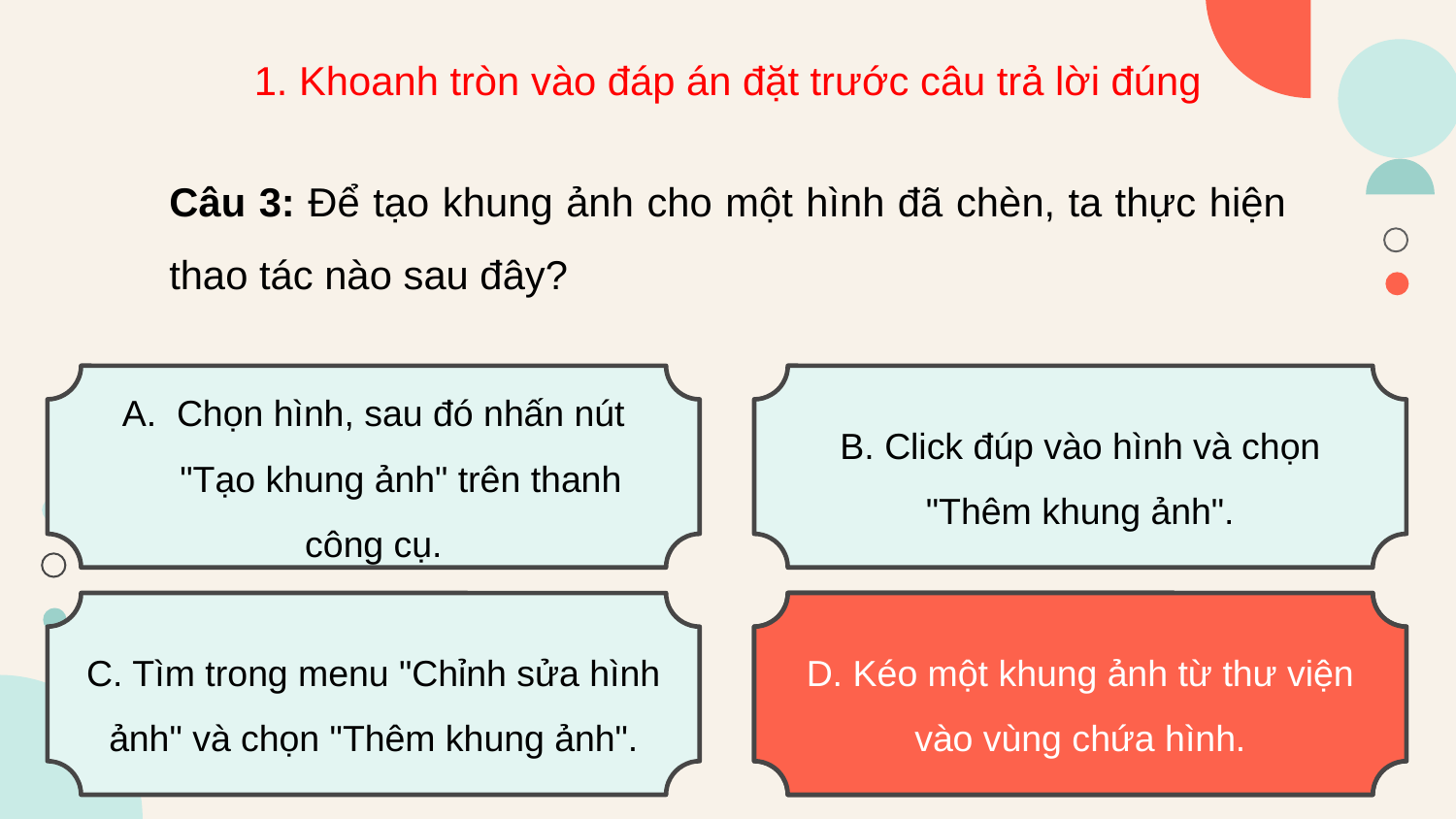

1. Khoanh tròn vào đáp án đặt trước câu trả lời đúng
Câu 3: Để tạo khung ảnh cho một hình đã chèn, ta thực hiện thao tác nào sau đây?
Chọn hình, sau đó nhấn nút "Tạo khung ảnh" trên thanh
công cụ.
B. Click đúp vào hình và chọn "Thêm khung ảnh".
C. Tìm trong menu "Chỉnh sửa hình ảnh" và chọn "Thêm khung ảnh".
D. Kéo một khung ảnh từ thư viện vào vùng chứa hình.
D. Kéo một khung ảnh từ thư viện vào vùng chứa hình.